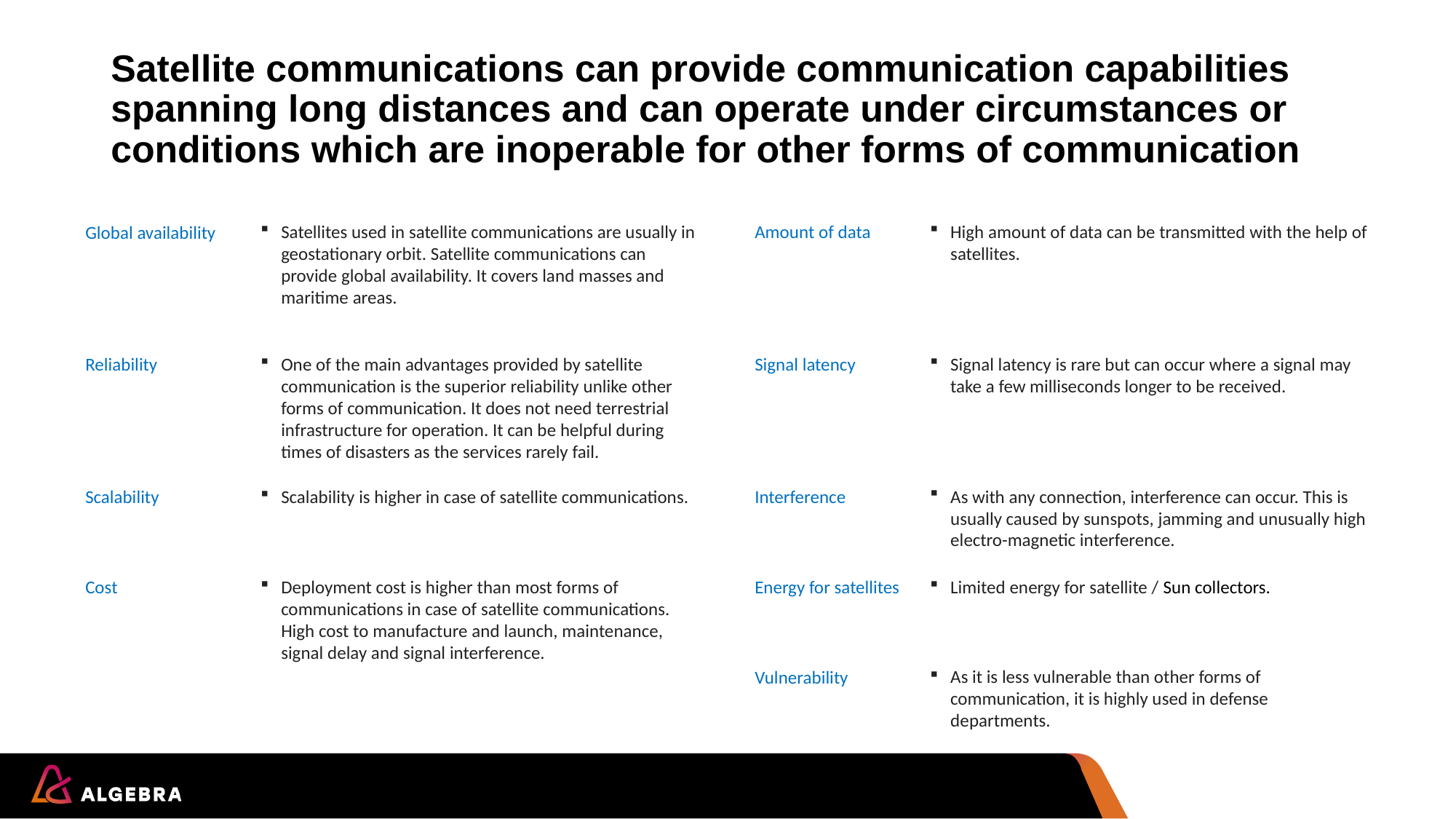

# Satellite communications can provide communication capabilities spanning long distances and can operate under circumstances or conditions which are inoperable for other forms of communication
Satellites used in satellite communications are usually in geostationary orbit. Satellite communications can provide global availability. It covers land masses and maritime areas.
Amount of data
High amount of data can be transmitted with the help of satellites.
Global availability
Reliability
One of the main advantages provided by satellite communication is the superior reliability unlike other forms of communication. It does not need terrestrial infrastructure for operation. It can be helpful during times of disasters as the services rarely fail.

Signal latency is rare but can occur where a signal may take a few milliseconds longer to be received.
Signal latency
Scalability
Scalability is higher in case of satellite communications.
As with any connection, interference can occur. This is usually caused by sunspots, jamming and unusually high electro-magnetic interference.
Interference
Cost
Deployment cost is higher than most forms of communications in case of satellite communications. High cost to manufacture and launch, maintenance, signal delay and signal interference.

Limited energy for satellite / Sun collectors.
Energy for satellites
Vulnerability
As it is less vulnerable than other forms of communication, it is highly used in defense departments.